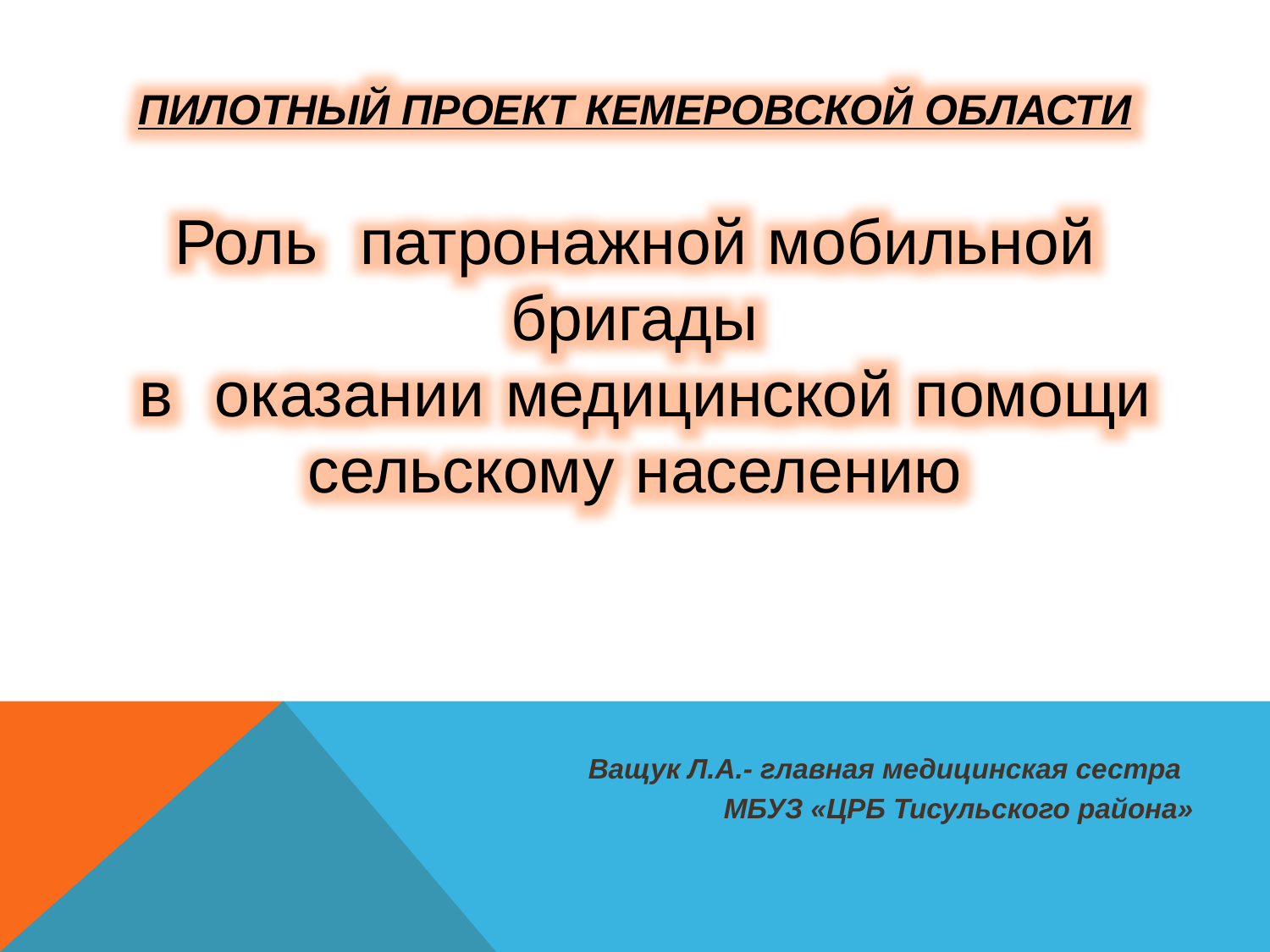

ПИЛОТНЫЙ ПРОЕКТ КЕМЕРОВСКОЙ ОБЛАСТИ

Роль  патронажной мобильной бригады
 в  оказании медицинской помощи сельскому населению

Ващук Л.А.- главная медицинская сестра
                           МБУЗ «ЦРБ Тисульского района»